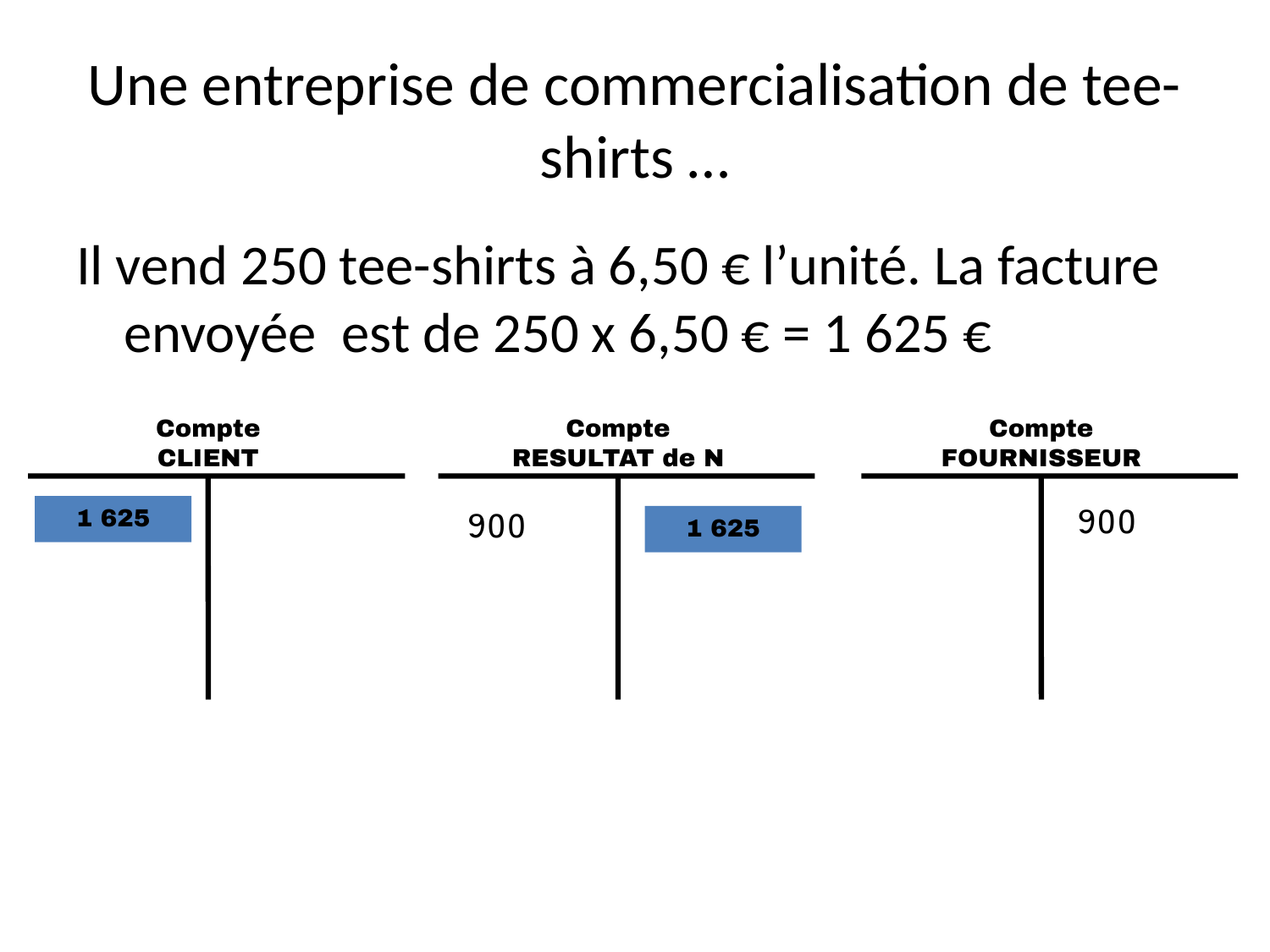

# Une entreprise de commercialisation de tee-shirts …
Il vend 250 tee-shirts à 6,50 € l’unité. La facture envoyée  est de 250 x 6,50 € = 1 625 €
Compte
CLIENT

Compte
RESULTAT de N

900
Compte
FOURNISSEUR

900
1 625
1 625